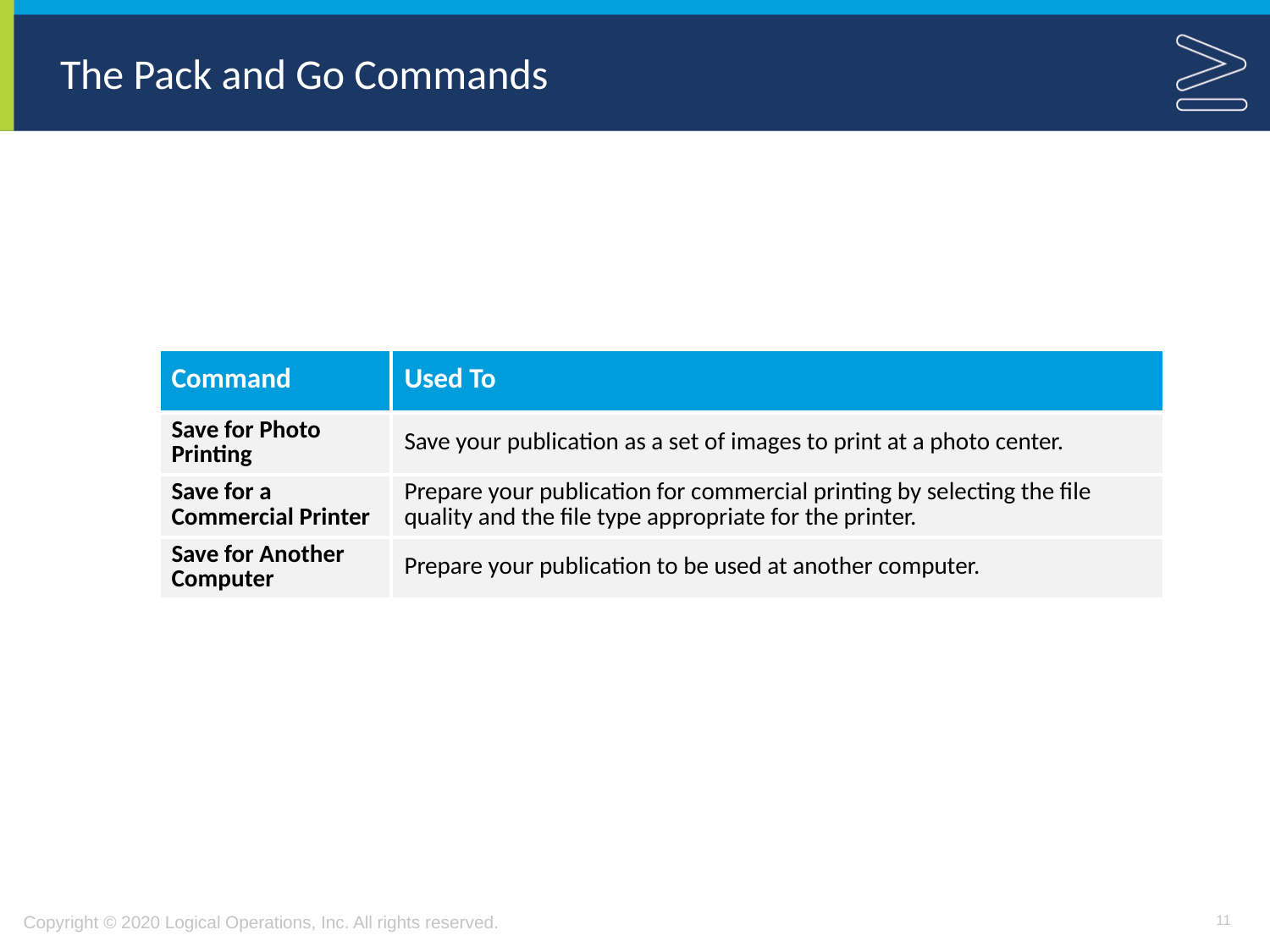

# The Pack and Go Commands
| Command | Used To |
| --- | --- |
| Save for Photo Printing | Save your publication as a set of images to print at a photo center. |
| Save for a Commercial Printer | Prepare your publication for commercial printing by selecting the file quality and the file type appropriate for the printer. |
| Save for Another Computer | Prepare your publication to be used at another computer. |
11